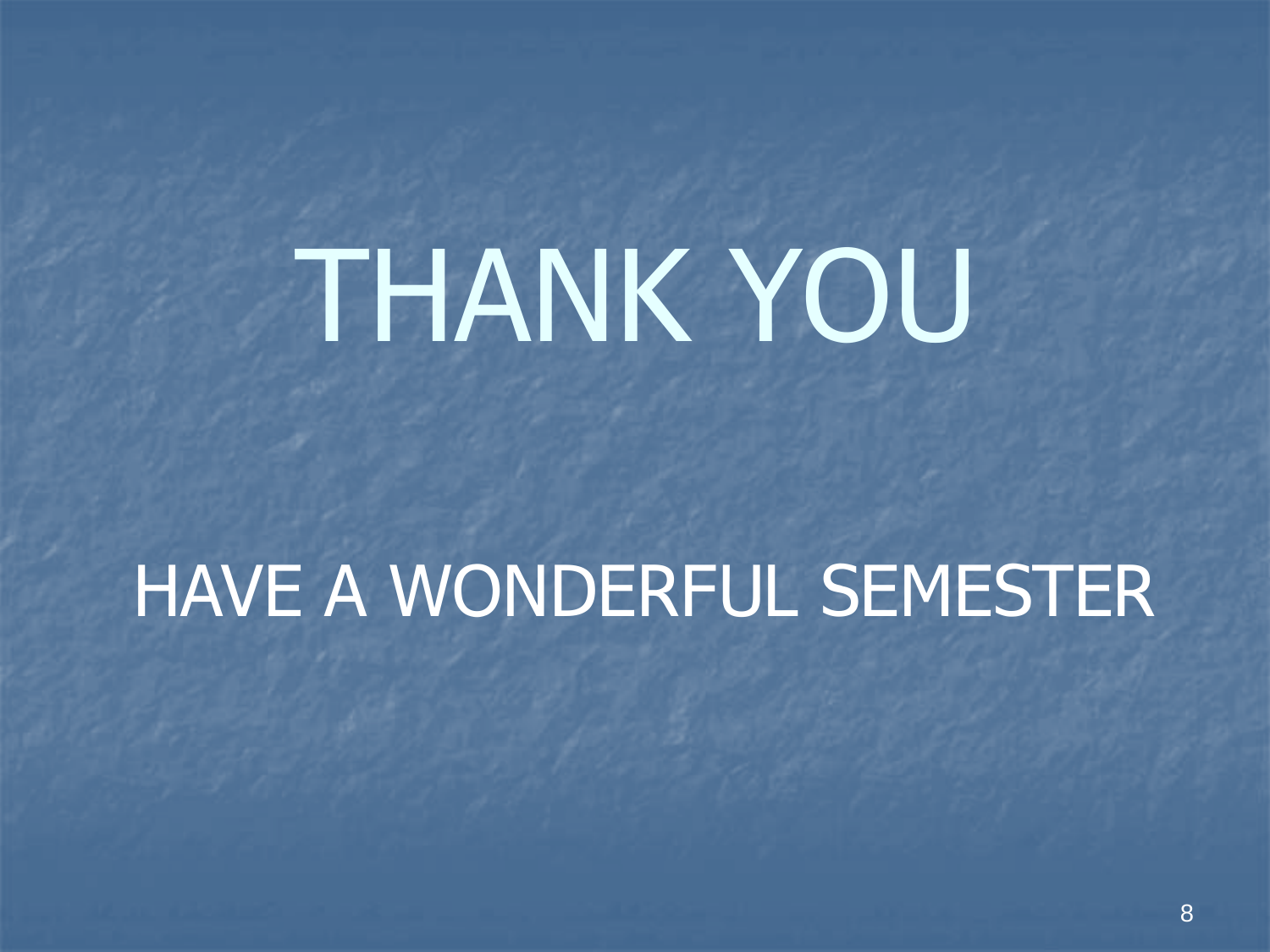

# THANK YOU
HAVE A WONDERFUL SEMESTER
8